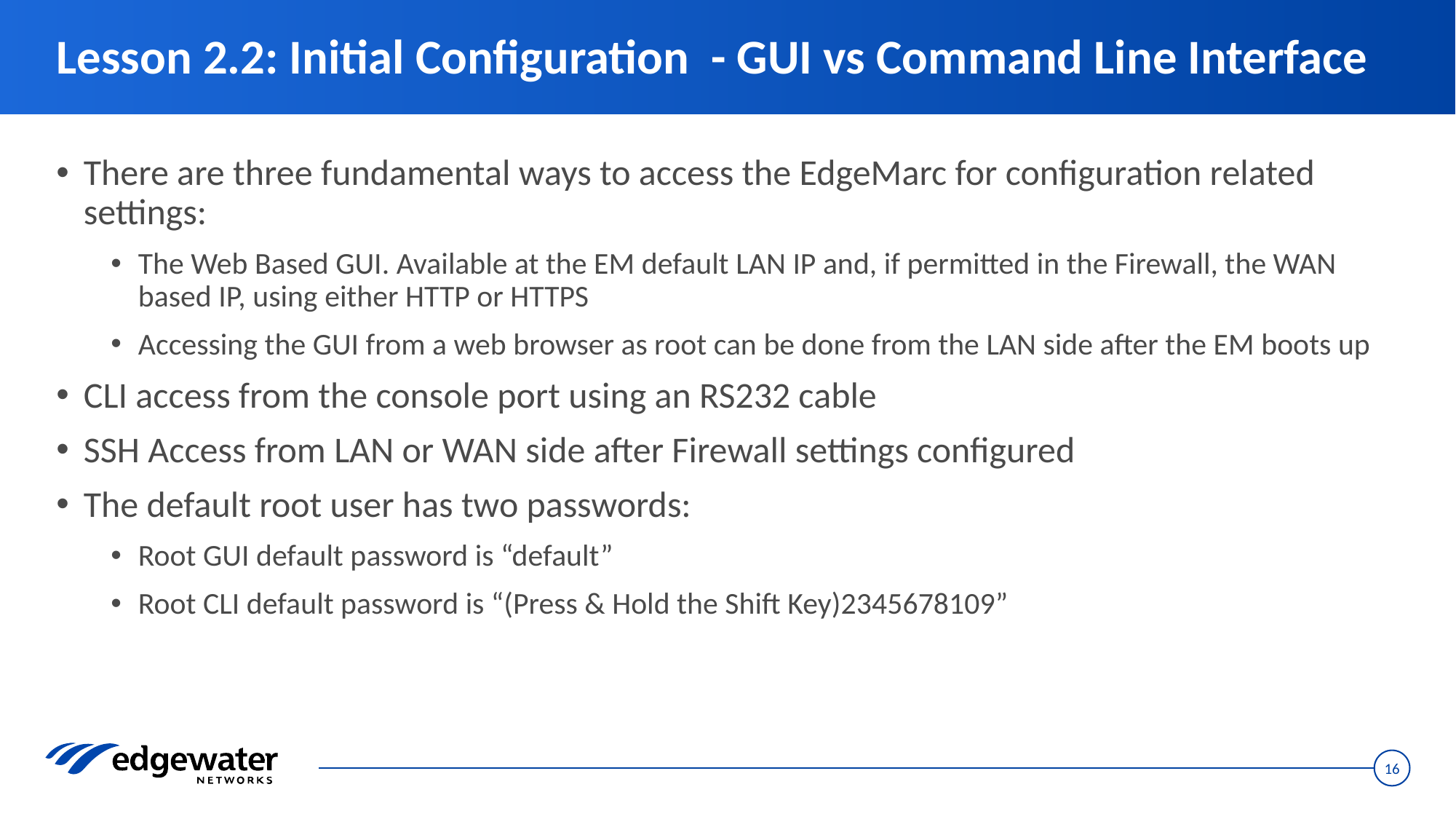

# Lesson 2.2: Initial Configuration  - GUI vs Command Line Interface
There are three fundamental ways to access the EdgeMarc for configuration related settings:
The Web Based GUI. Available at the EM default LAN IP and, if permitted in the Firewall, the WAN based IP, using either HTTP or HTTPS
Accessing the GUI from a web browser as root can be done from the LAN side after the EM boots up
CLI access from the console port using an RS232 cable
SSH Access from LAN or WAN side after Firewall settings configured
The default root user has two passwords:
Root GUI default password is “default”
Root CLI default password is “(Press & Hold the Shift Key)2345678109”